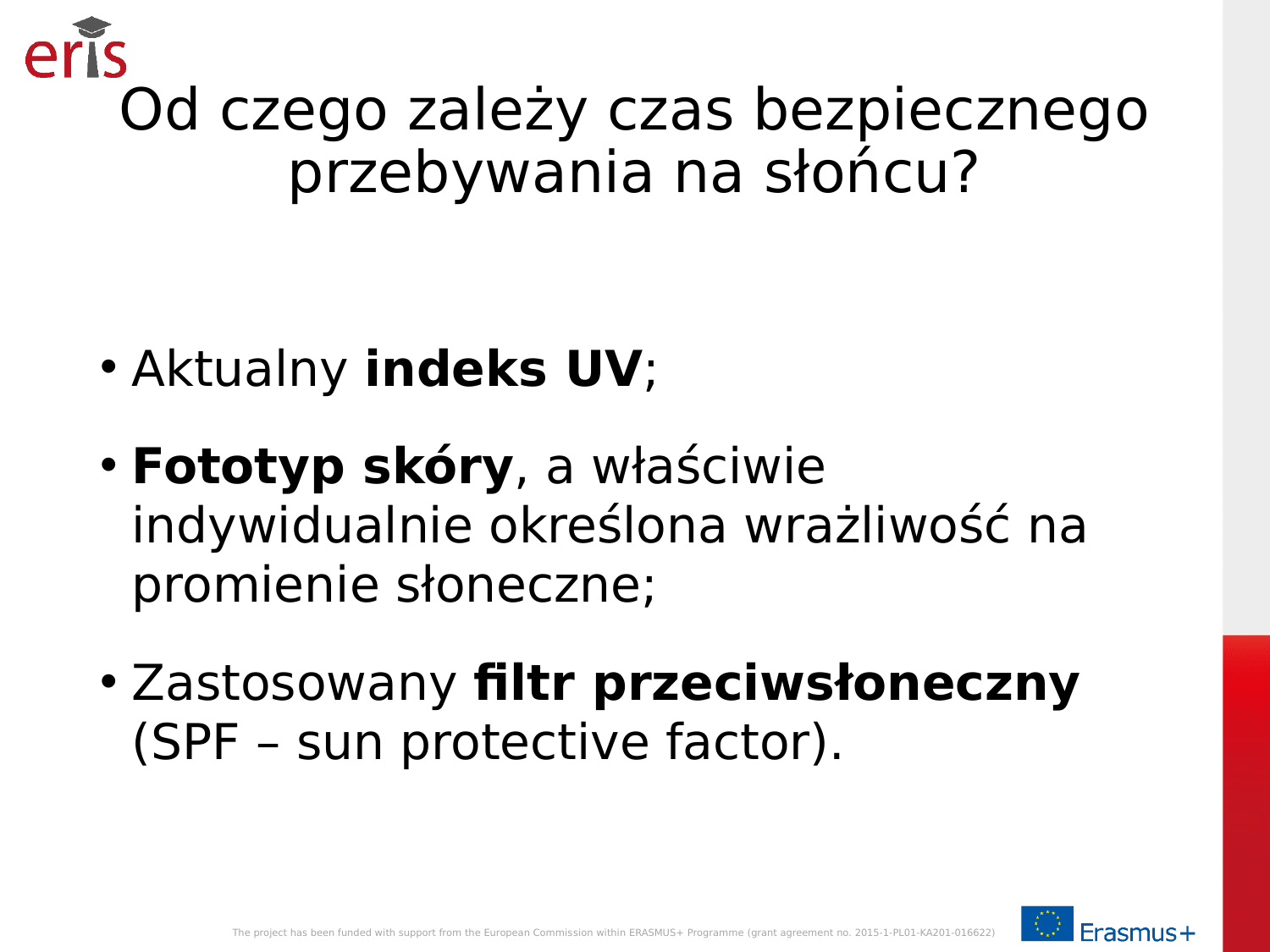

# Od czego zależy czas bezpiecznego przebywania na słońcu?

Aktualny indeks UV;
Fototyp skóry, a właściwie indywidualnie określona wrażliwość na promienie słoneczne;
Zastosowany filtr przeciwsłoneczny (SPF – sun protective factor).